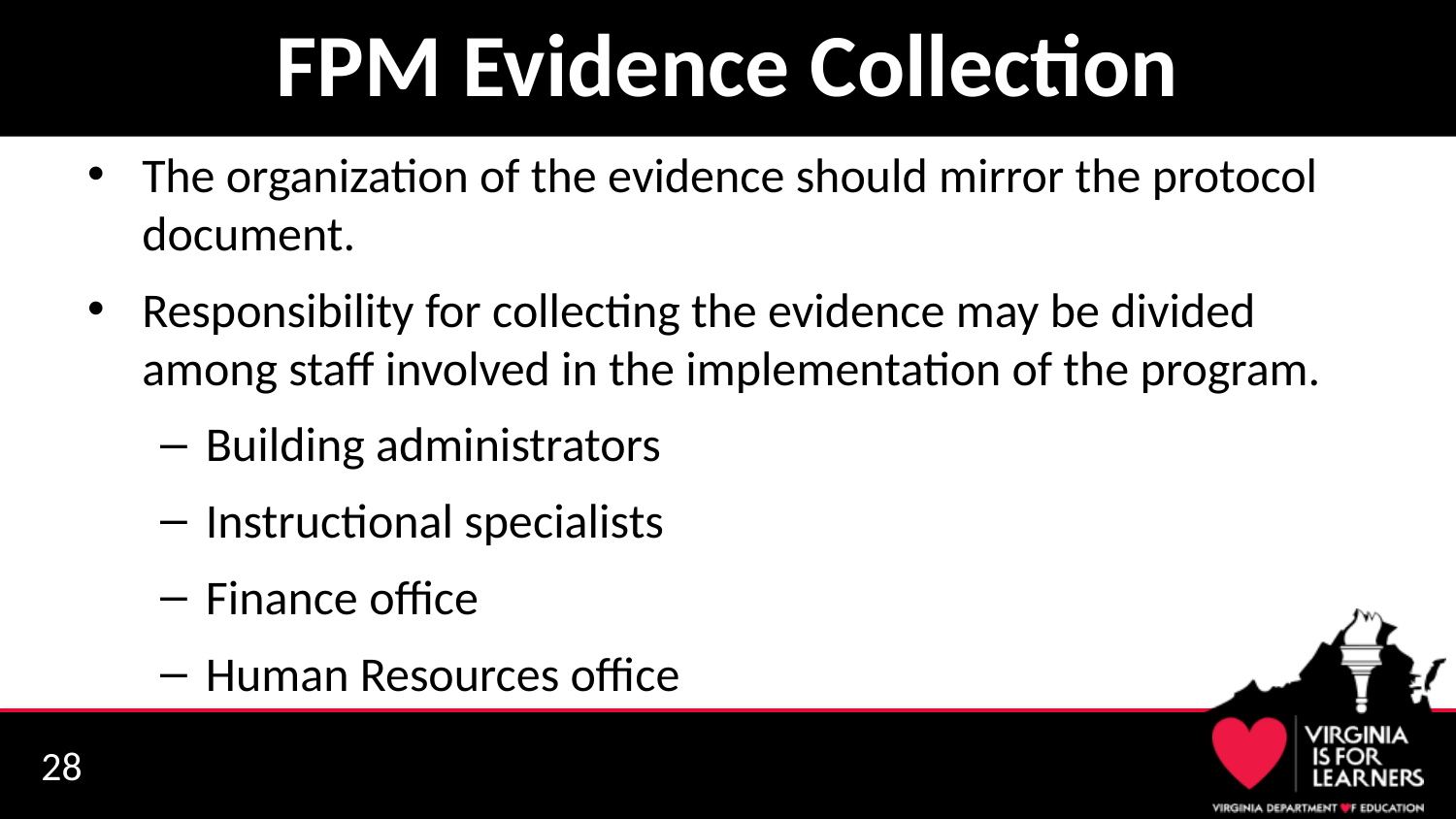

# FPM Evidence Collection
The organization of the evidence should mirror the protocol document.
Responsibility for collecting the evidence may be divided among staff involved in the implementation of the program.
Building administrators
Instructional specialists
Finance office
Human Resources office